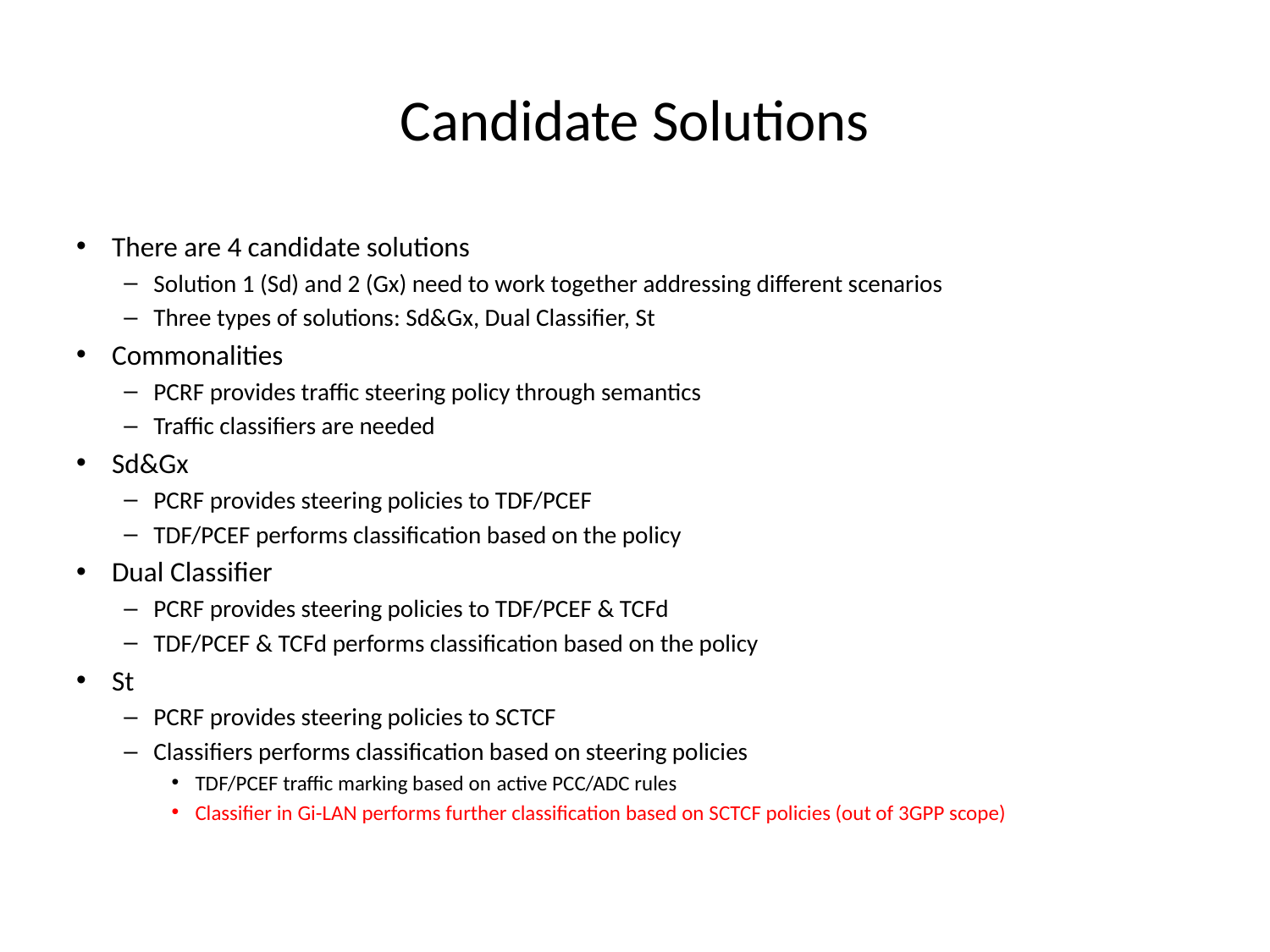

# Candidate Solutions
There are 4 candidate solutions
Solution 1 (Sd) and 2 (Gx) need to work together addressing different scenarios
Three types of solutions: Sd&Gx, Dual Classifier, St
Commonalities
PCRF provides traffic steering policy through semantics
Traffic classifiers are needed
Sd&Gx
PCRF provides steering policies to TDF/PCEF
TDF/PCEF performs classification based on the policy
Dual Classifier
PCRF provides steering policies to TDF/PCEF & TCFd
TDF/PCEF & TCFd performs classification based on the policy
St
PCRF provides steering policies to SCTCF
Classifiers performs classification based on steering policies
TDF/PCEF traffic marking based on active PCC/ADC rules
Classifier in Gi-LAN performs further classification based on SCTCF policies (out of 3GPP scope)